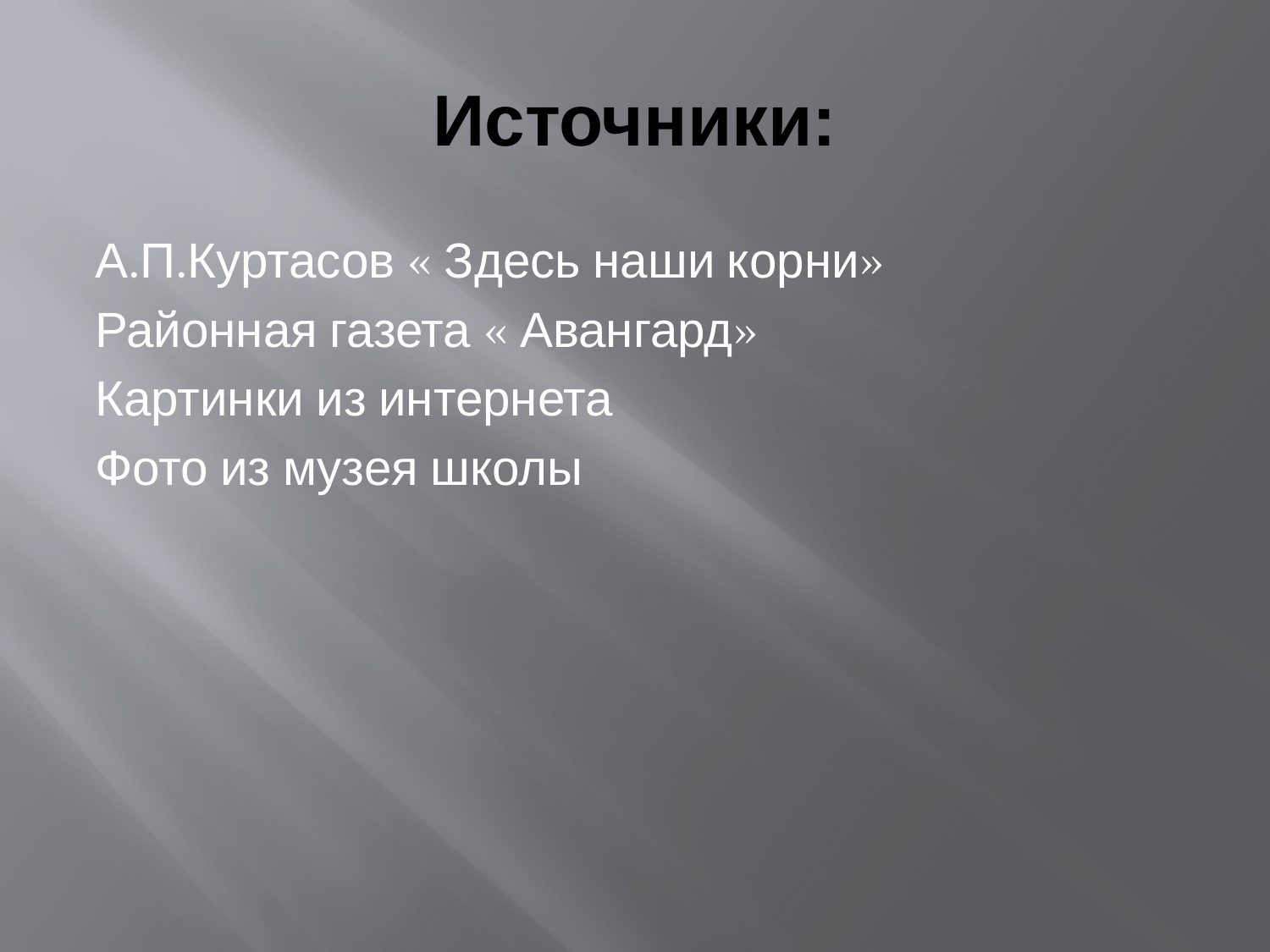

# Источники:
А.П.Куртасов « Здесь наши корни»
Районная газета « Авангард»
Картинки из интернета
Фото из музея школы